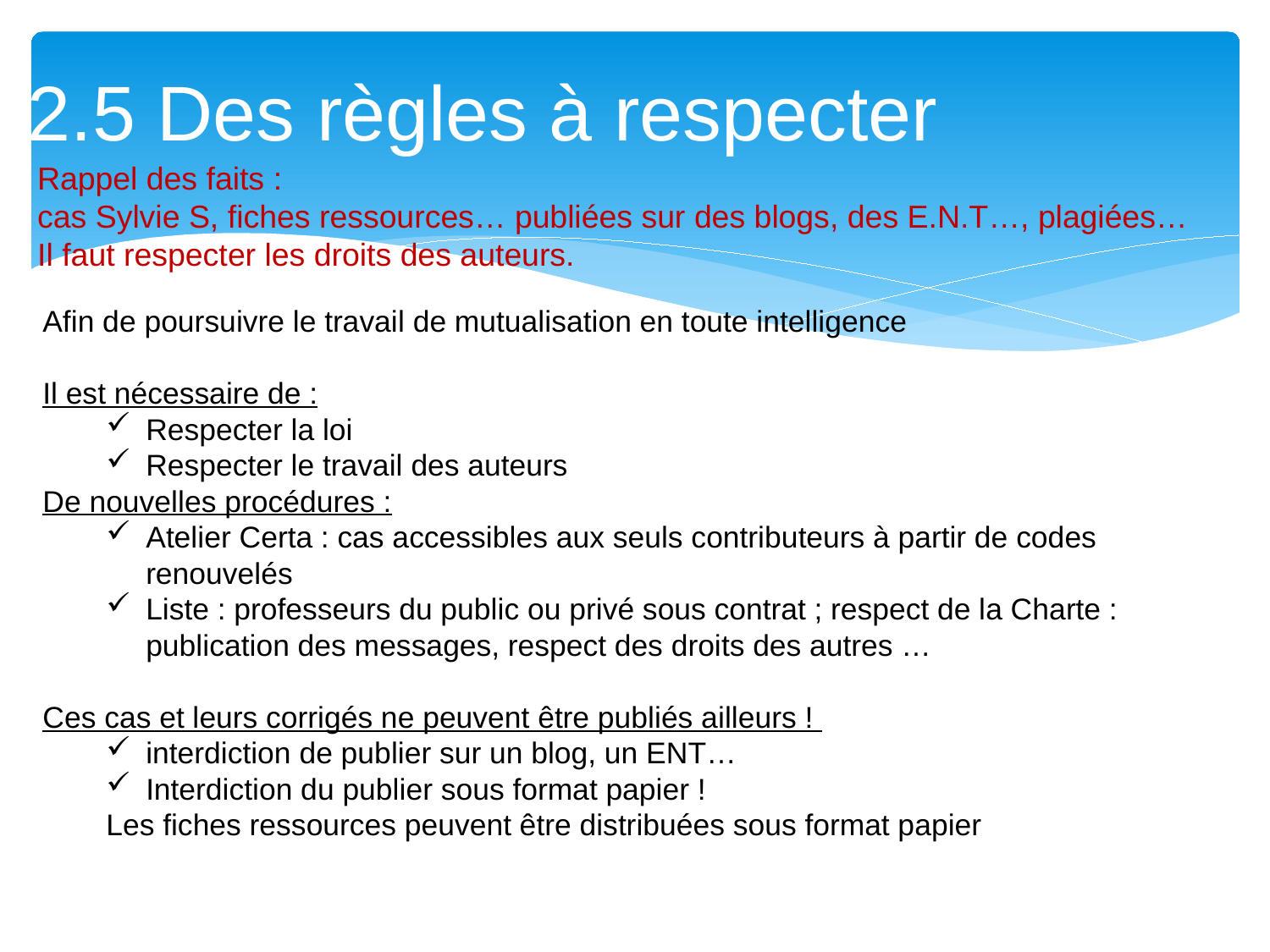

# 2.5 Des règles à respecter
Rappel des faits :
cas Sylvie S, fiches ressources… publiées sur des blogs, des E.N.T…, plagiées…
Il faut respecter les droits des auteurs.
Afin de poursuivre le travail de mutualisation en toute intelligence

Il est nécessaire de :
Respecter la loi
Respecter le travail des auteurs
De nouvelles procédures :
Atelier Certa : cas accessibles aux seuls contributeurs à partir de codes renouvelés
Liste : professeurs du public ou privé sous contrat ; respect de la Charte : publication des messages, respect des droits des autres …

Ces cas et leurs corrigés ne peuvent être publiés ailleurs !
interdiction de publier sur un blog, un ENT…
Interdiction du publier sous format papier !
Les fiches ressources peuvent être distribuées sous format papier